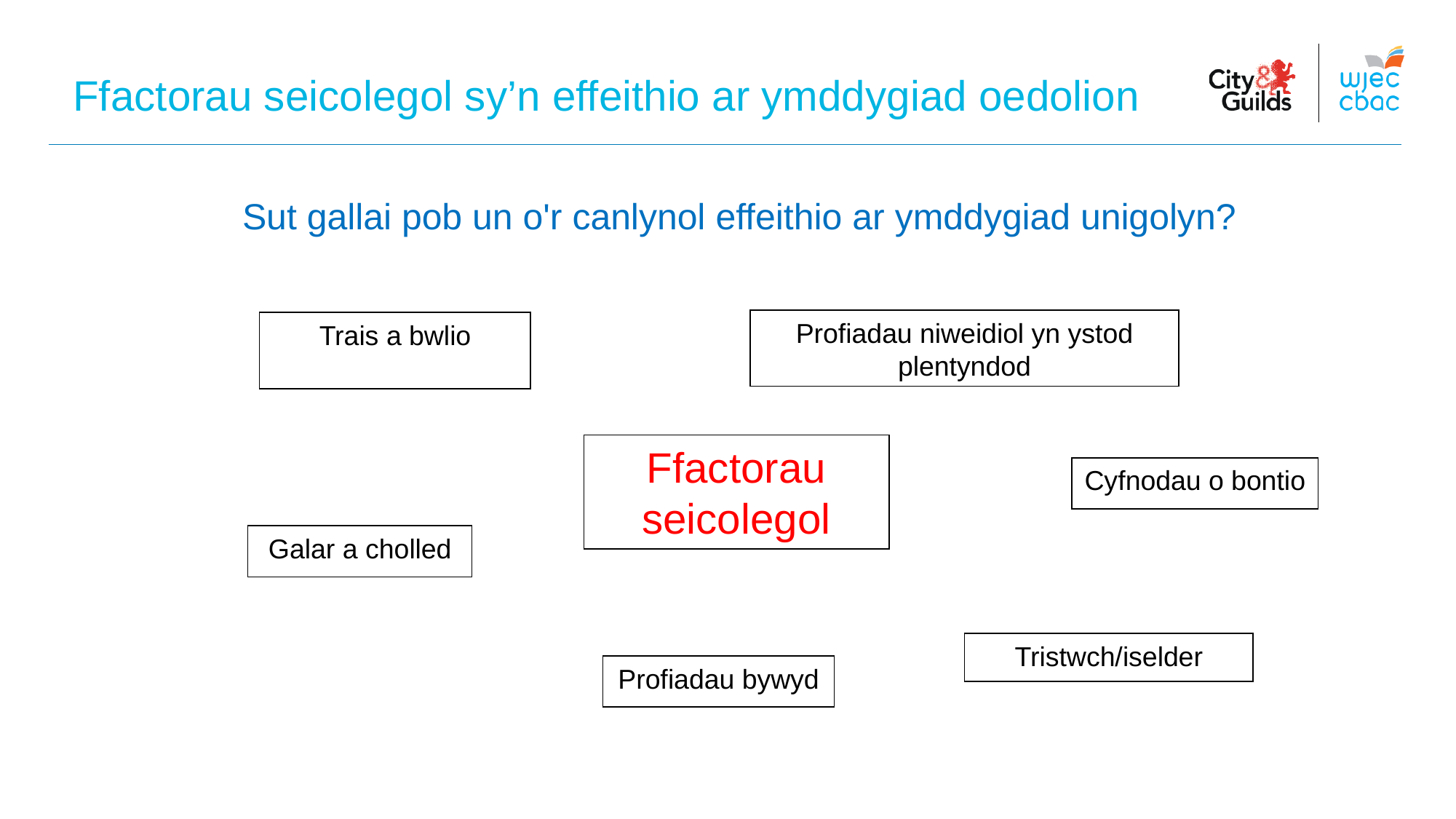

Ffactorau seicolegol sy’n effeithio ar ymddygiad oedolion
Sut gallai pob un o'r canlynol effeithio ar ymddygiad unigolyn?
Profiadau niweidiol yn ystod plentyndod

Trais a bwlio

Ffactorau seicolegol

Cyfnodau o bontio

Galar a cholled

Tristwch/iselder

Profiadau bywyd